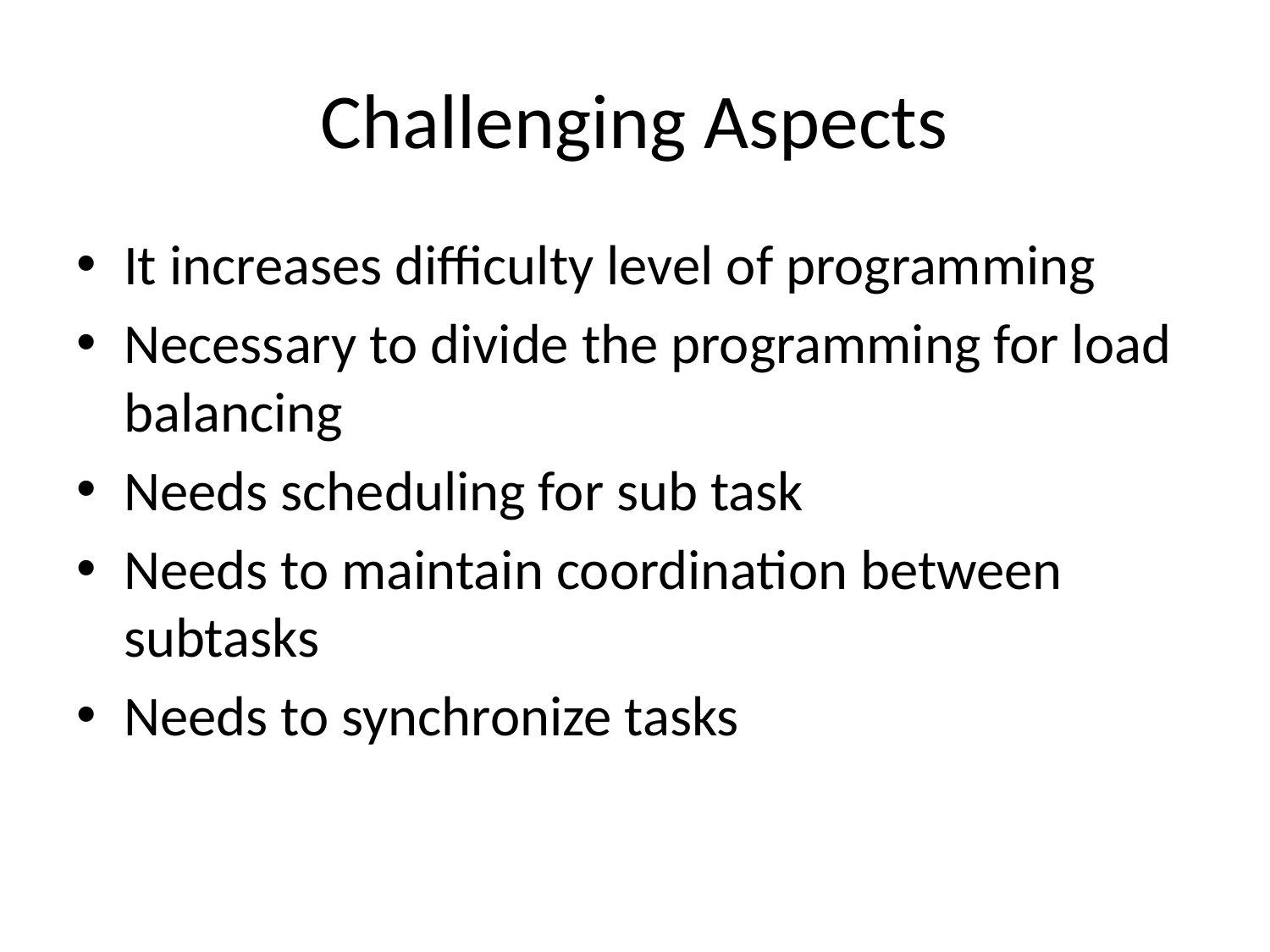

# Challenging Aspects
It increases difficulty level of programming
Necessary to divide the programming for load balancing
Needs scheduling for sub task
Needs to maintain coordination between subtasks
Needs to synchronize tasks